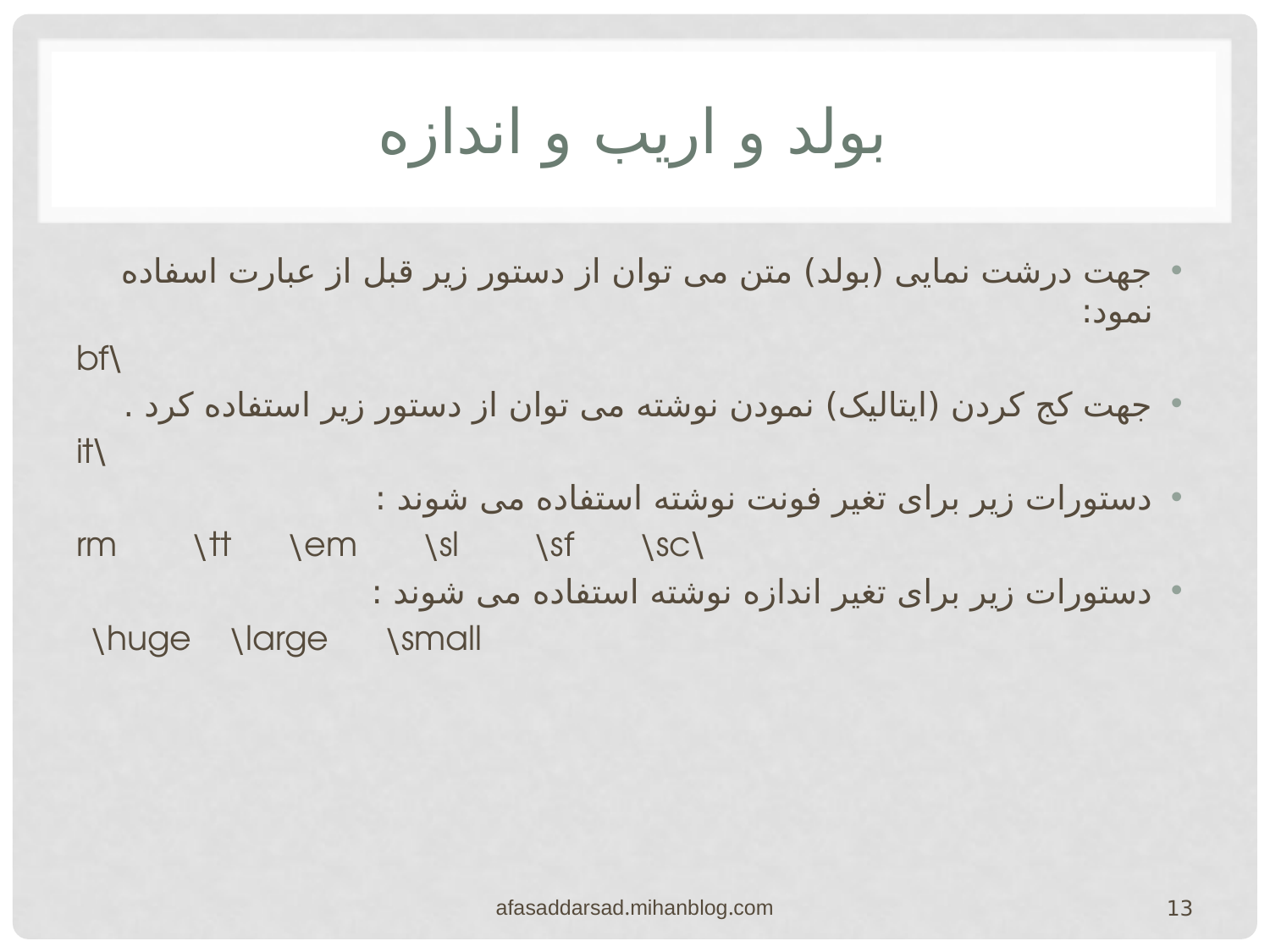

# بولد و اریب و اندازه
جهت درشت نمایی (بولد) متن می توان از دستور زیر قبل از عبارت اسفاده نمود:
\bf
جهت کج کردن (ایتالیک) نمودن نوشته می توان از دستور زیر استفاده کرد .
\it
دستورات زیر برای تغیر فونت نوشته استفاده می شوند :
\rm        \tt      \em       \sl        \sf       \sc
دستورات زیر برای تغیر اندازه نوشته استفاده می شوند :
\huge    \large      \small

afasaddarsad.mihanblog.com
13